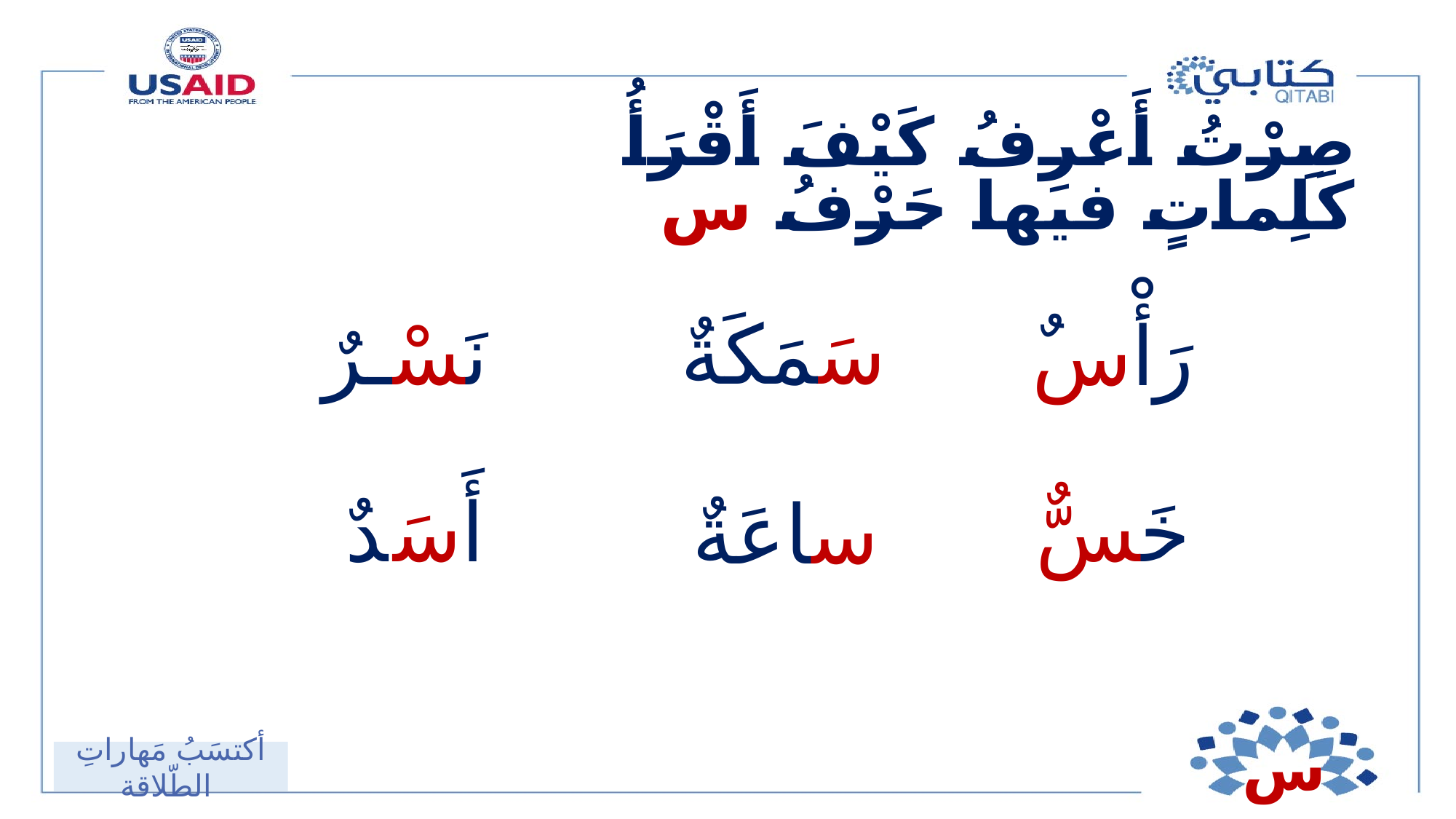

صِرْتُ أَعْرِفُ كَيْفَ أَقْرَأُ كَلِماتٍ فيها حَرْفُ س
سَمَكَةٌ
نَسْـرٌ
رَأْسٌ
أَسَدٌ
خَسٌّ
ساعَةٌ
س
أكتسَبُ مَهاراتِ الطّلاقة